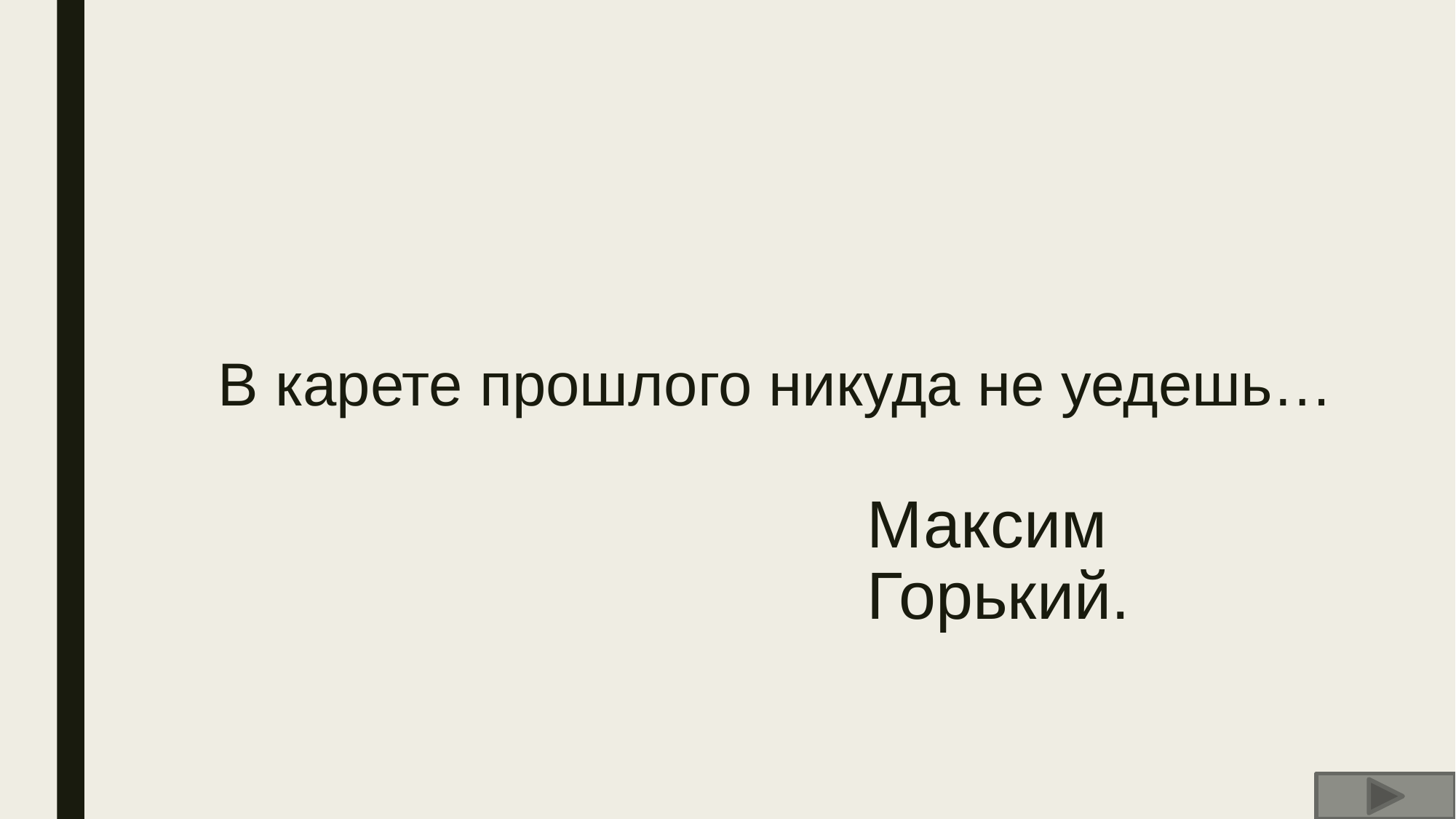

В карете прошлого никуда не уедешь…
# Максим Горький.